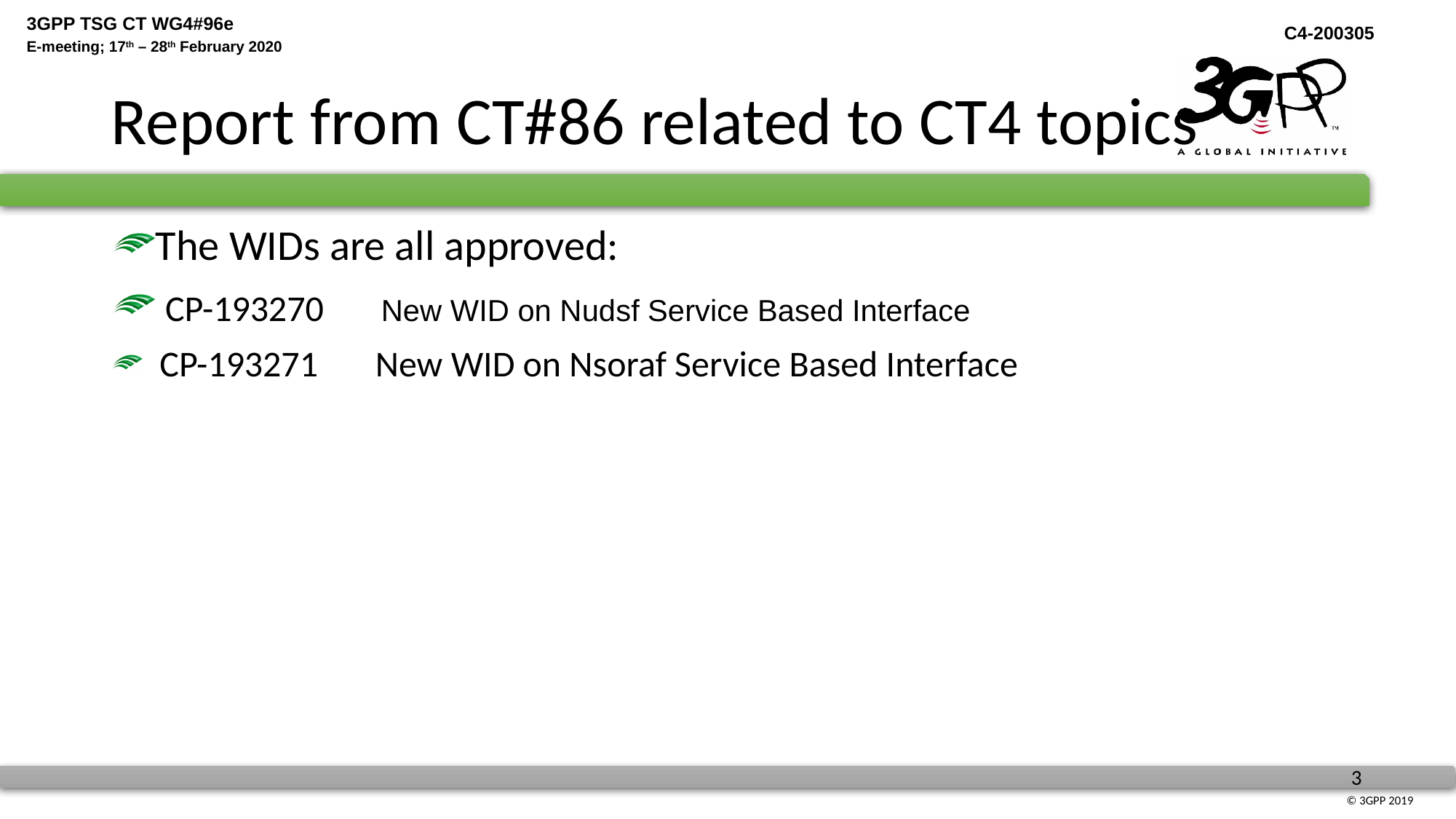

# Report from CT#86 related to CT4 topics
The WIDs are all approved:
 CP-193270       New WID on Nudsf Service Based Interface
  CP-193271       New WID on Nsoraf Service Based Interface